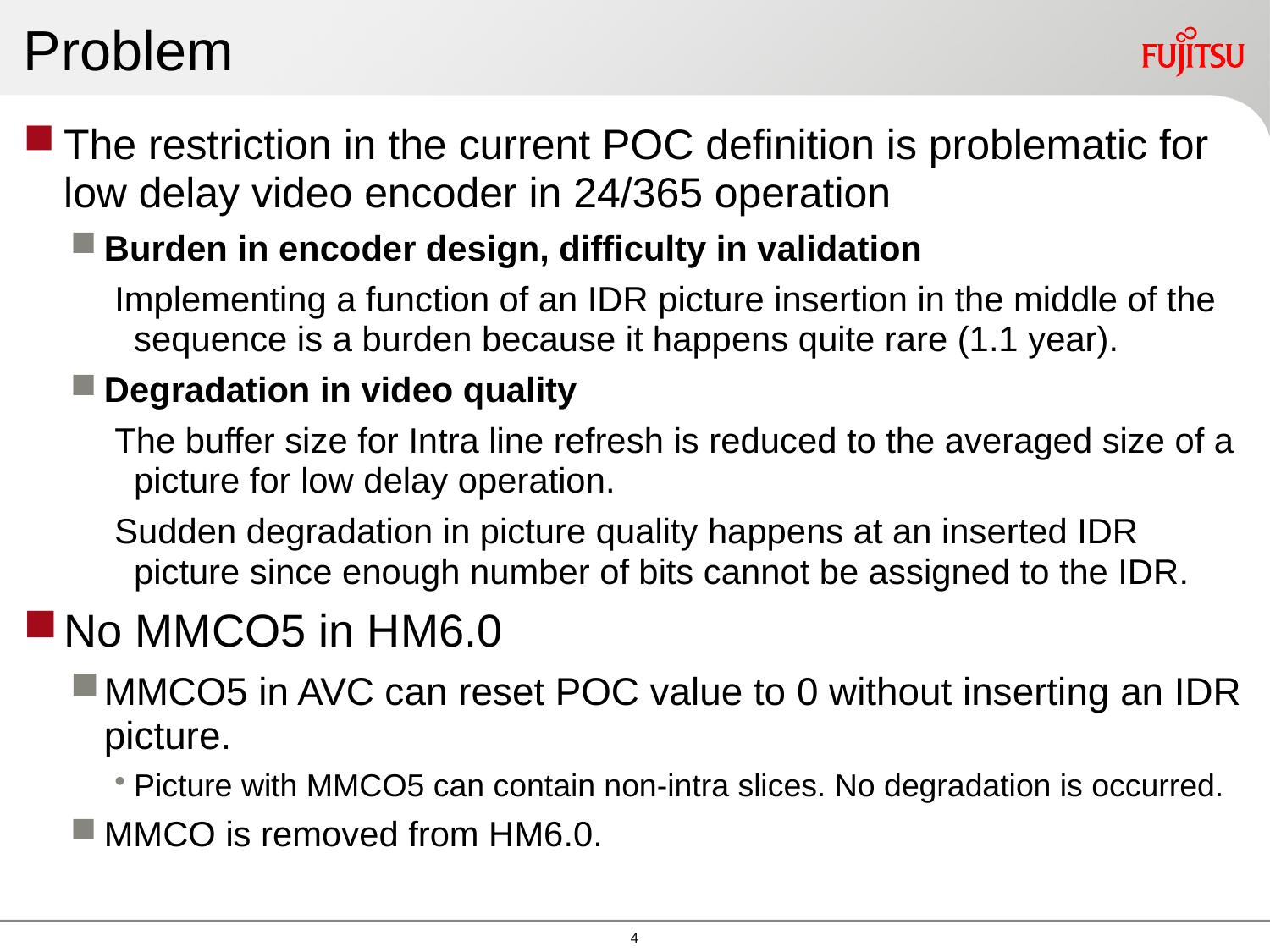

# Problem
The restriction in the current POC definition is problematic for low delay video encoder in 24/365 operation
Burden in encoder design, difficulty in validation
Implementing a function of an IDR picture insertion in the middle of the sequence is a burden because it happens quite rare (1.1 year).
Degradation in video quality
The buffer size for Intra line refresh is reduced to the averaged size of a picture for low delay operation.
Sudden degradation in picture quality happens at an inserted IDR picture since enough number of bits cannot be assigned to the IDR.
No MMCO5 in HM6.0
MMCO5 in AVC can reset POC value to 0 without inserting an IDR picture.
Picture with MMCO5 can contain non-intra slices. No degradation is occurred.
MMCO is removed from HM6.0.

4